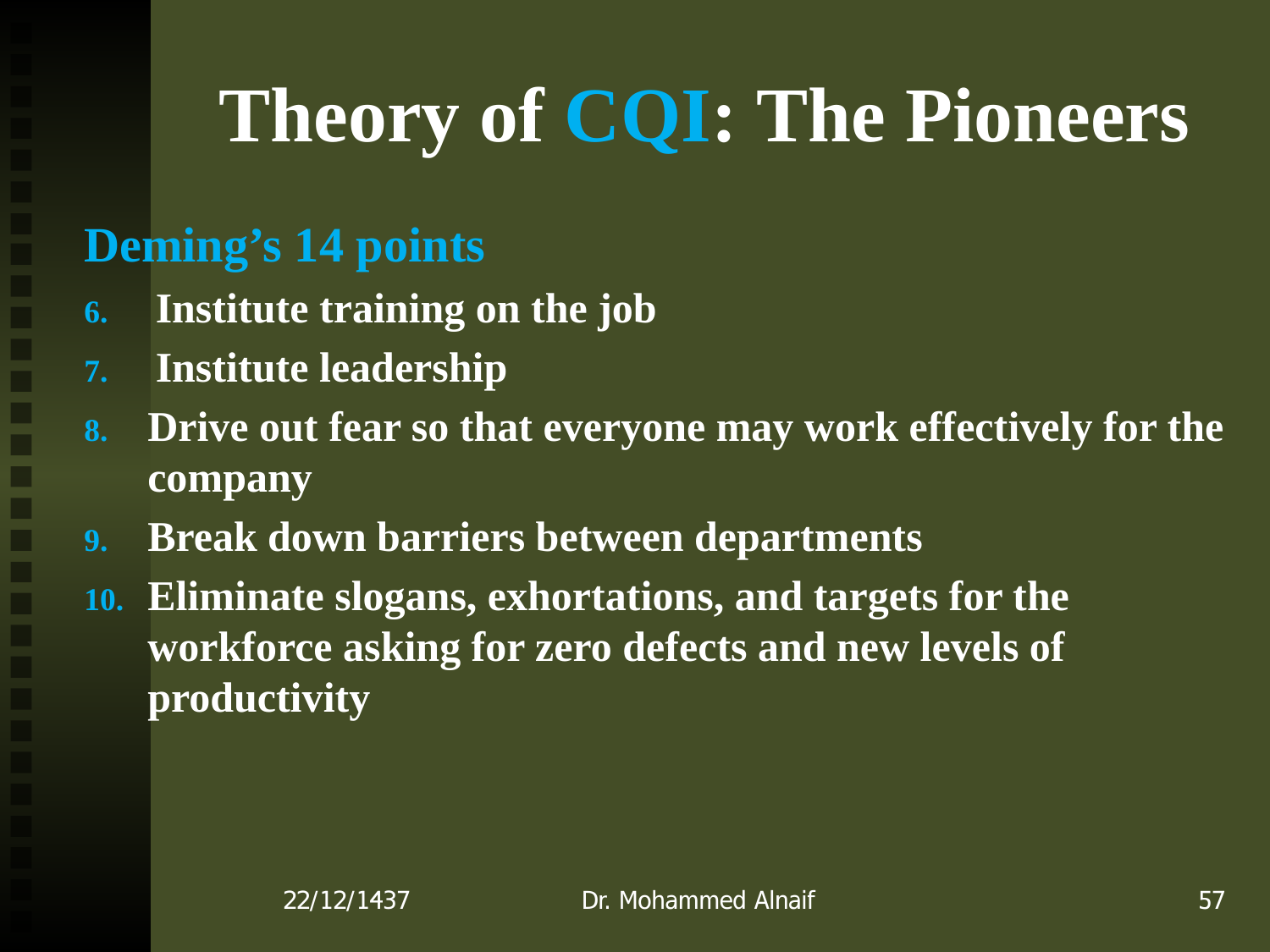

# Theory of CQI: The Pioneers
Deming’s 14 points
Institute training on the job
Institute leadership
Drive out fear so that everyone may work effectively for the company
Break down barriers between departments
Eliminate slogans, exhortations, and targets for the workforce asking for zero defects and new levels of productivity
22/12/1437
Dr. Mohammed Alnaif
57